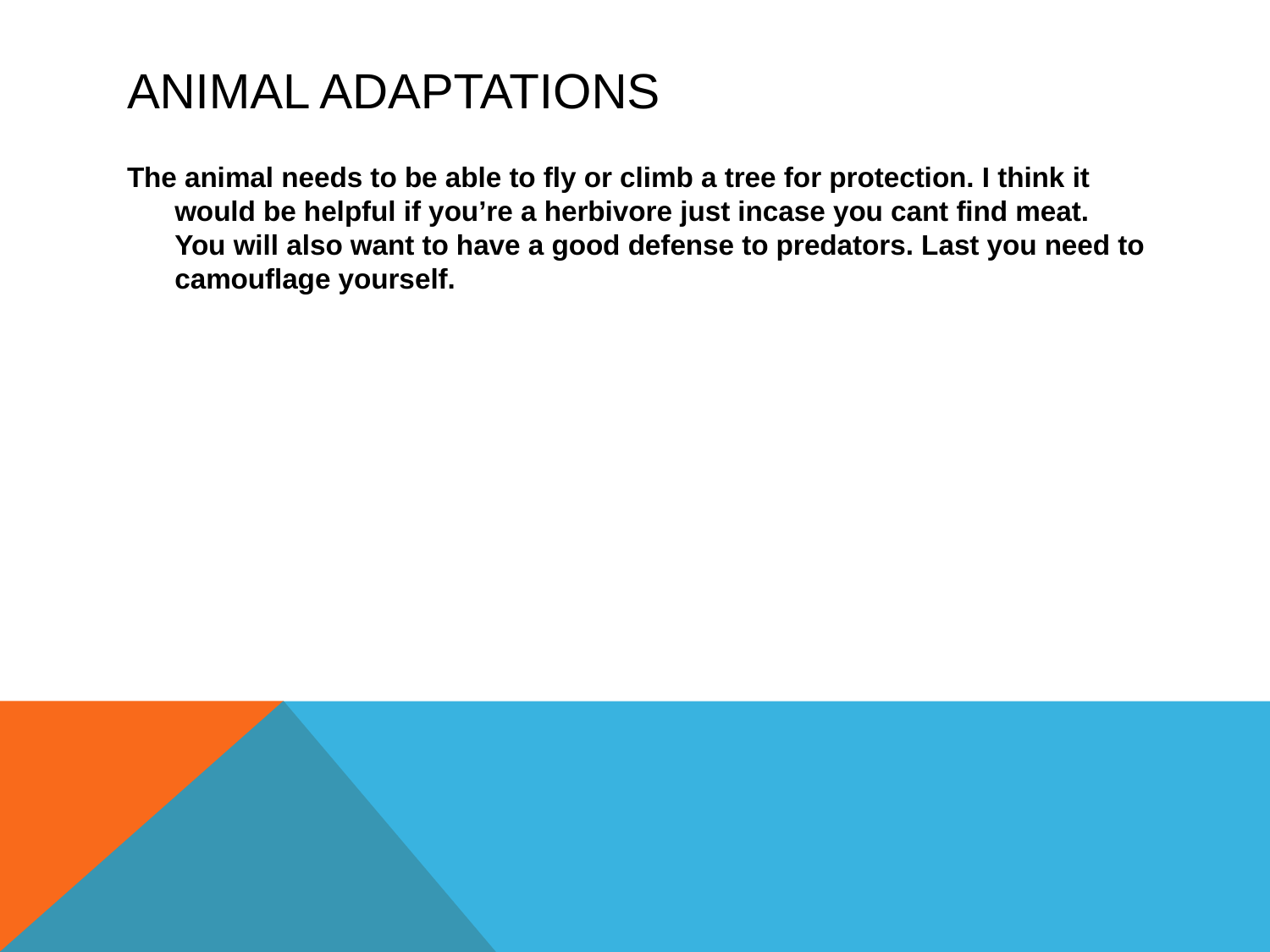

# Animal Adaptations
The animal needs to be able to fly or climb a tree for protection. I think it would be helpful if you’re a herbivore just incase you cant find meat. You will also want to have a good defense to predators. Last you need to camouflage yourself.